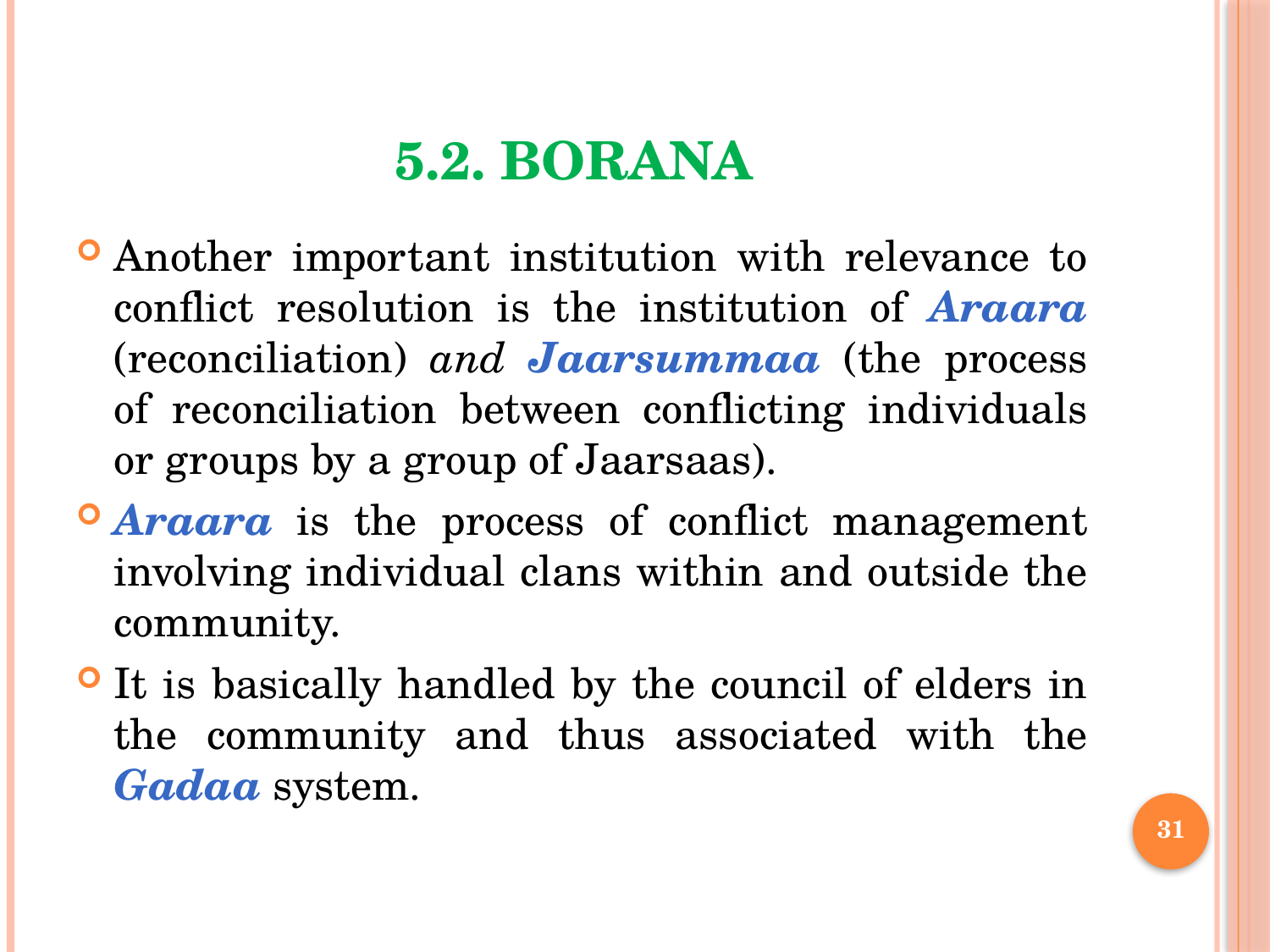

# 5.2. Borana
Another important institution with relevance to conflict resolution is the institution of Araara (reconciliation) and Jaarsummaa (the process of reconciliation between conflicting individuals or groups by a group of Jaarsaas).
Araara is the process of conflict management involving individual clans within and outside the community.
It is basically handled by the council of elders in the community and thus associated with the Gadaa system.

31